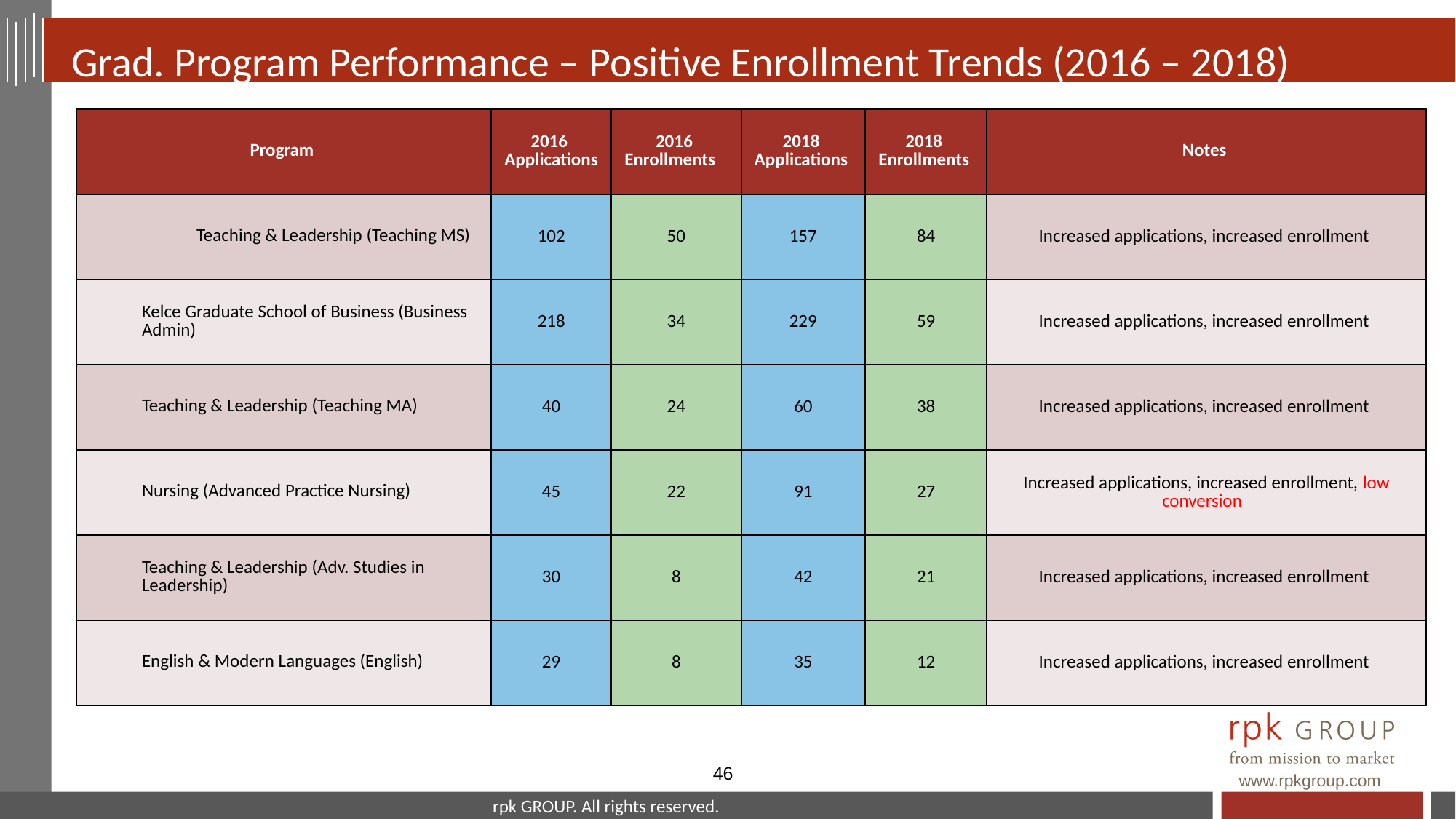

# Grad. Program Performance – Positive Enrollment Trends (2016 – 2018)
| Program | 2016 Applications | 2016 Enrollments | 2018 Applications | 2018 Enrollments | Notes |
| --- | --- | --- | --- | --- | --- |
| Teaching & Leadership (Teaching MS) | 102 | 50 | 157 | 84 | Increased applications, increased enrollment |
| Kelce Graduate School of Business (Business Admin) | 218 | 34 | 229 | 59 | Increased applications, increased enrollment |
| Teaching & Leadership (Teaching MA) | 40 | 24 | 60 | 38 | Increased applications, increased enrollment |
| Nursing (Advanced Practice Nursing) | 45 | 22 | 91 | 27 | Increased applications, increased enrollment, low conversion |
| Teaching & Leadership (Adv. Studies in Leadership) | 30 | 8 | 42 | 21 | Increased applications, increased enrollment |
| English & Modern Languages (English) | 29 | 8 | 35 | 12 | Increased applications, increased enrollment |
46